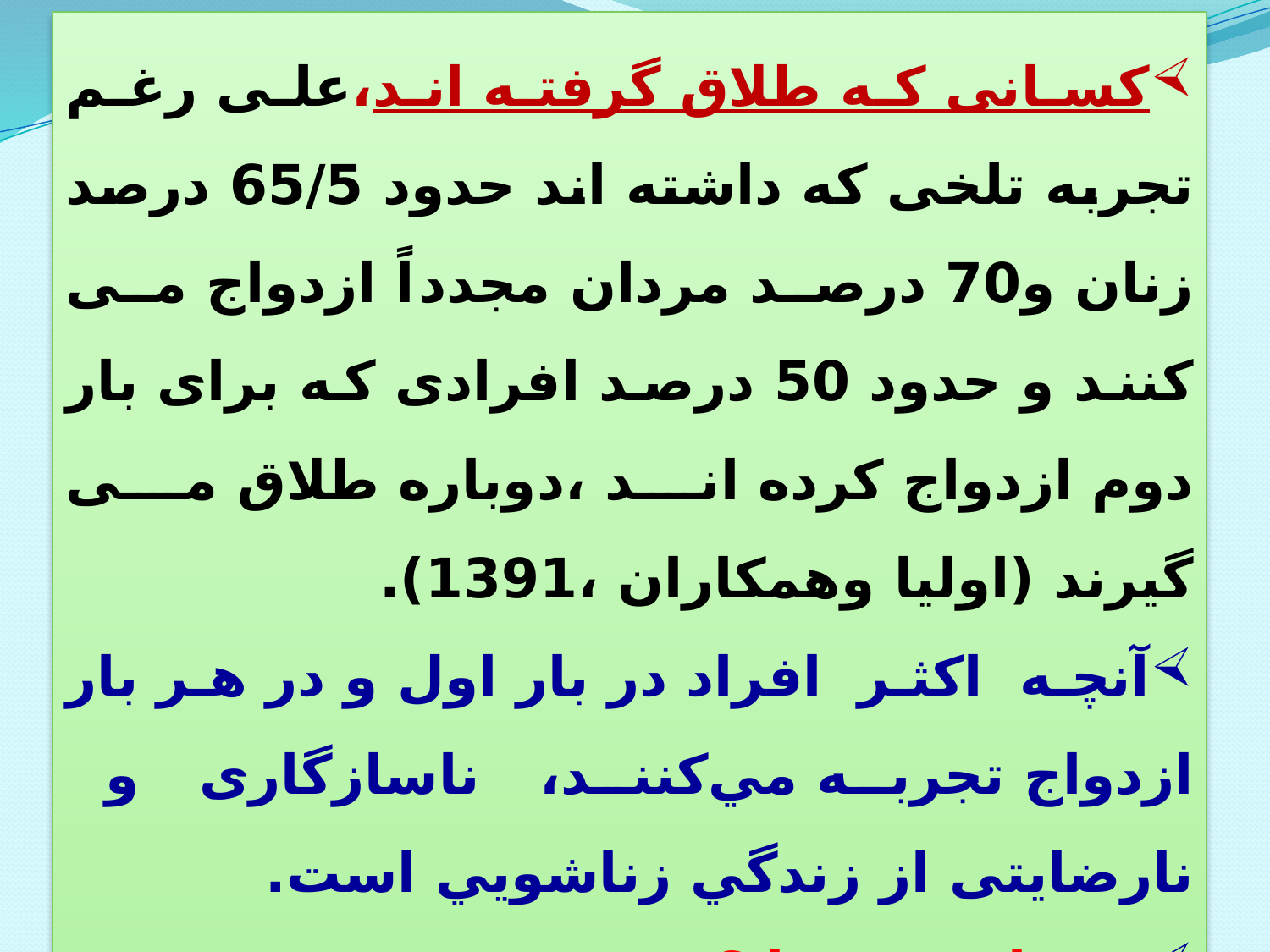

کسانی که طلاق گرفته اند،علی رغم تجربه تلخی که داشته اند حدود 65/5 درصد زنان و70 درصد مردان مجدداً ازدواج می کنند و حدود 50 درصد افرادی که برای بار دوم ازدواج کرده اند ،دوباره طلاق می گیرند (اولیا وهمکاران ،1391).
آنچه اکثر افراد در بار اول و در هر بار ازدواج تجربه مي‌كنند، ناسازگاری و نارضایتی از زندگي زناشويي است.
 به راستی چرا ؟